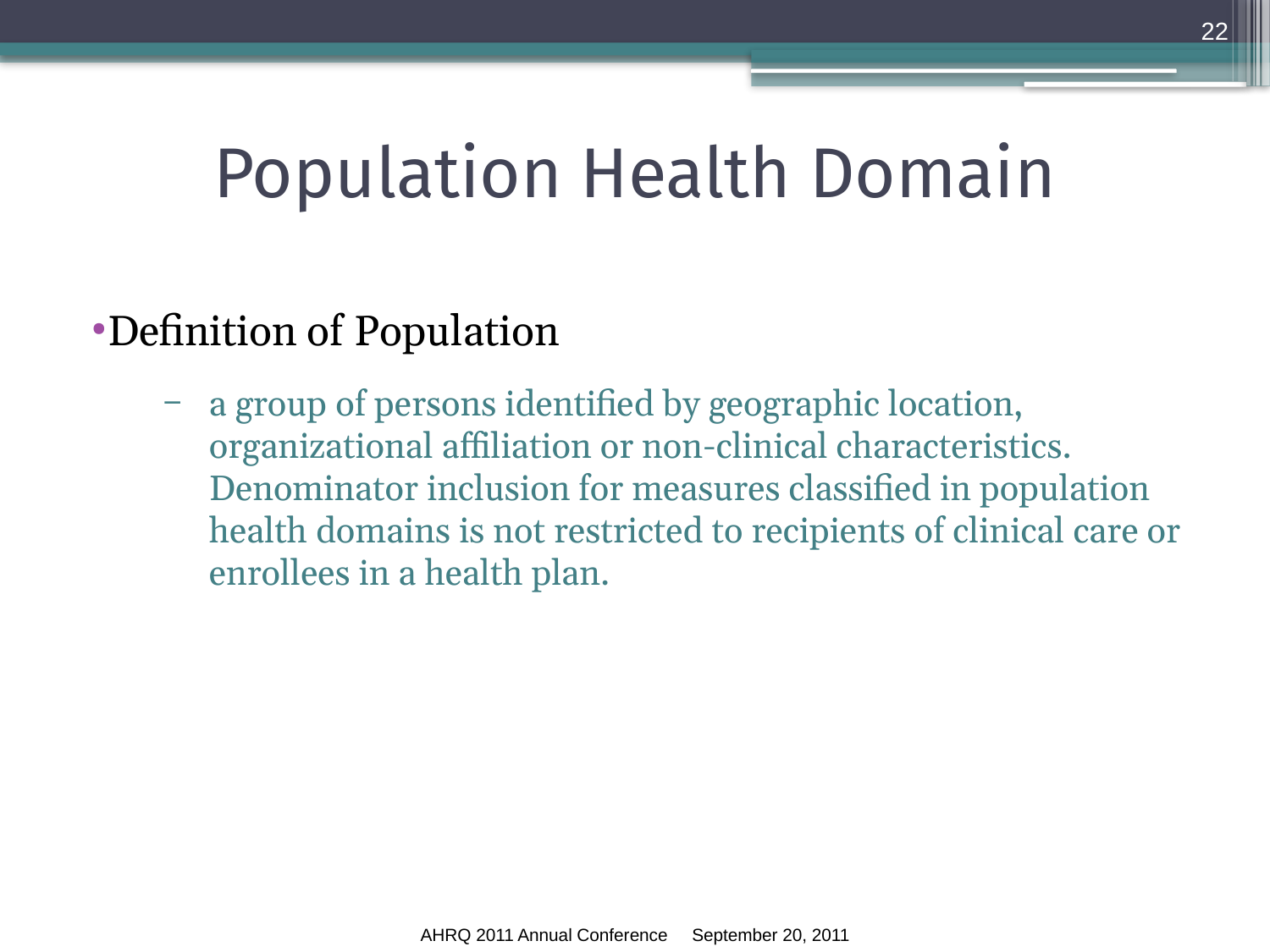

22
# Population Health Domain

Definition of Population
a group of persons identified by geographic location, organizational affiliation or non-clinical characteristics. Denominator inclusion for measures classified in population health domains is not restricted to recipients of clinical care or enrollees in a health plan.